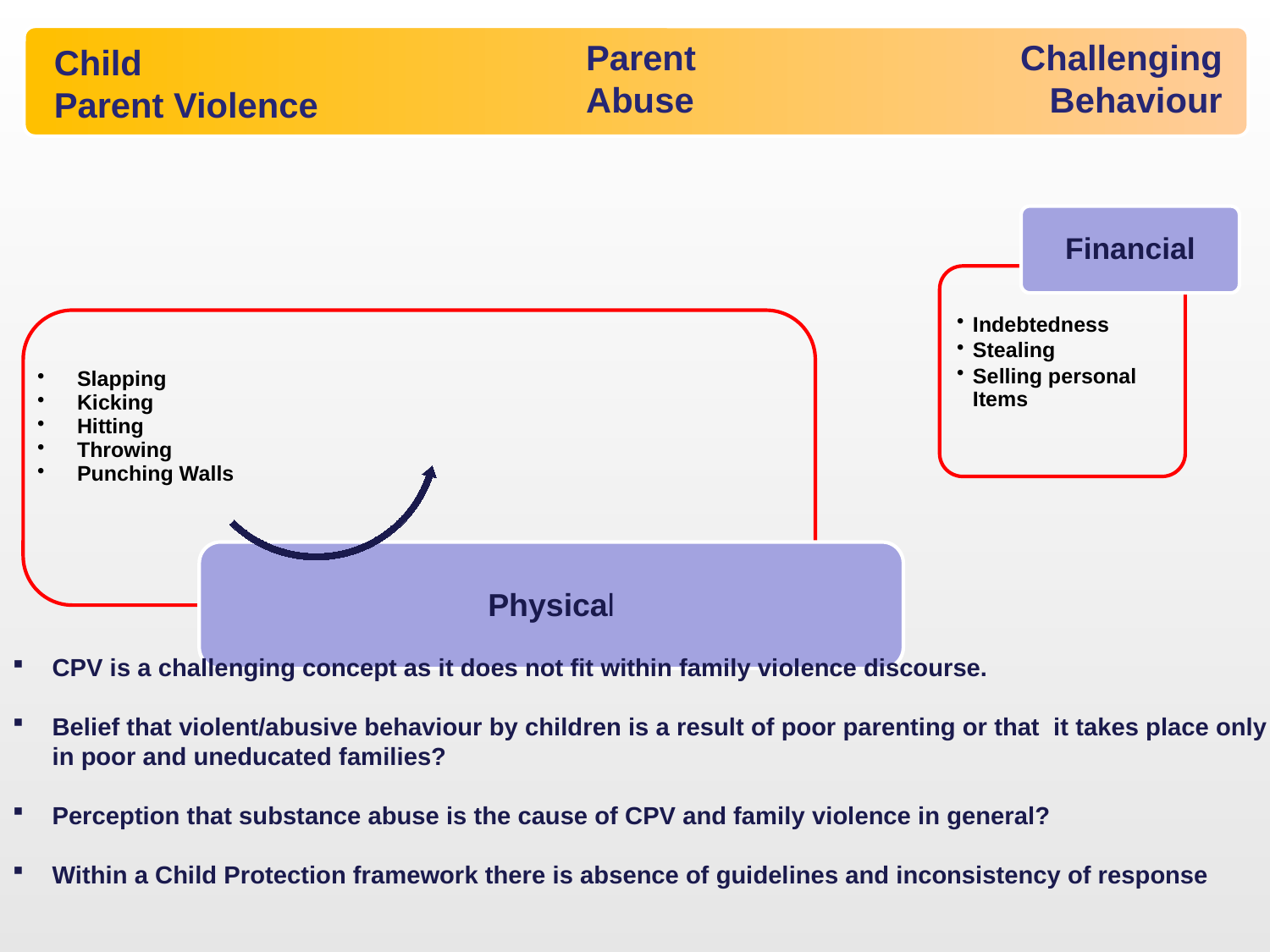

Challenging
Behaviour
Parent
Abuse
Child
Parent Violence
Physical
Slapping
Throwing
Challenging
Kicking
Hitting
Punching Walls

Financial

Indebtedness
Stealing
Selling personal Items

CPV is a challenging concept as it does not fit within family violence discourse.

Belief that violent/abusive behaviour by children is a result of poor parenting or that  it takes place only in poor and uneducated families?

Perception that substance abuse is the cause of CPV and family violence in general?

Within a Child Protection framework there is absence of guidelines and inconsistency of response